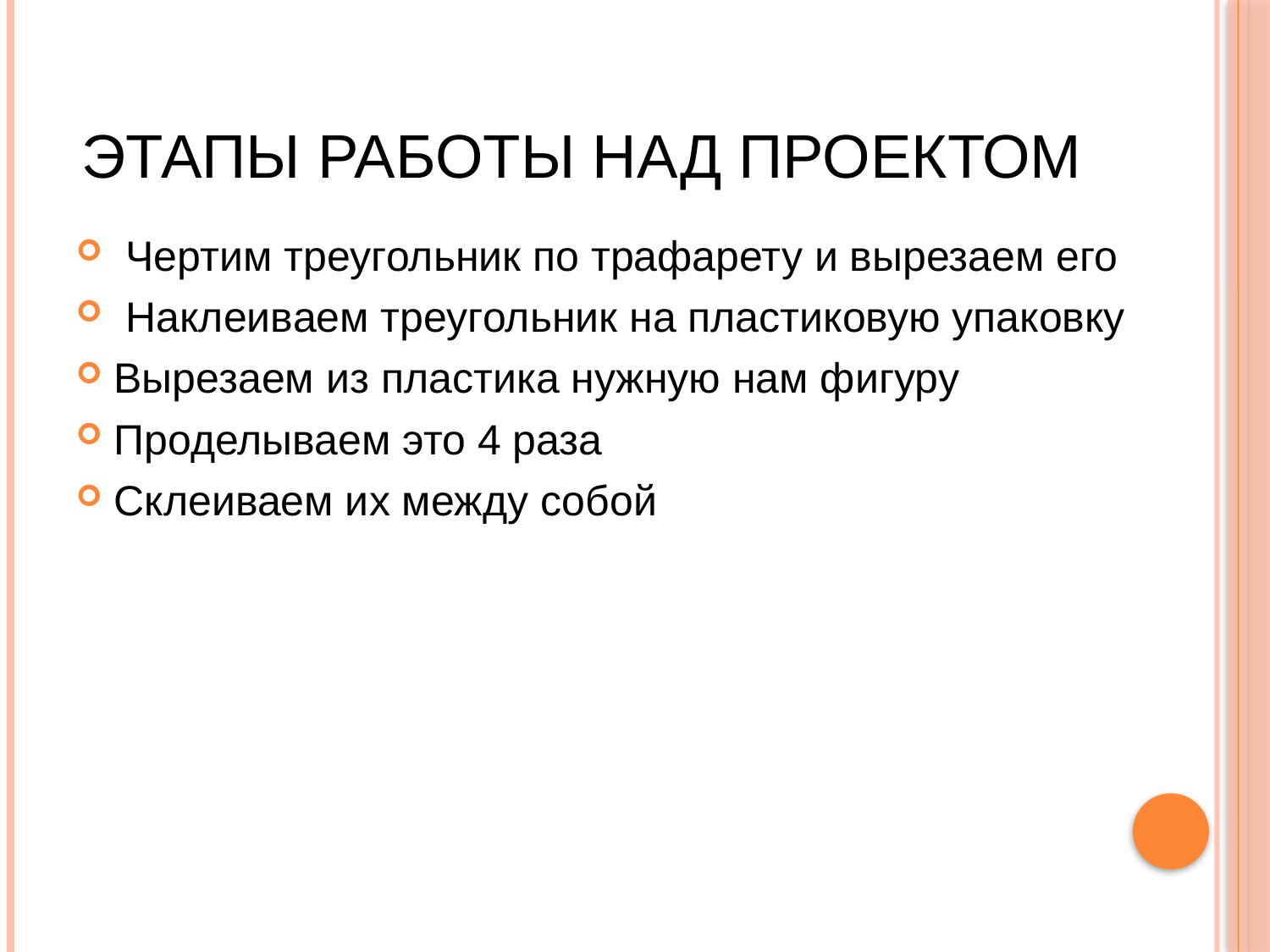

# Этапы работы над проектом
 Чертим треугольник по трафарету и вырезаем его
 Наклеиваем треугольник на пластиковую упаковку
Вырезаем из пластика нужную нам фигуру
Проделываем это 4 раза
Склеиваем их между собой